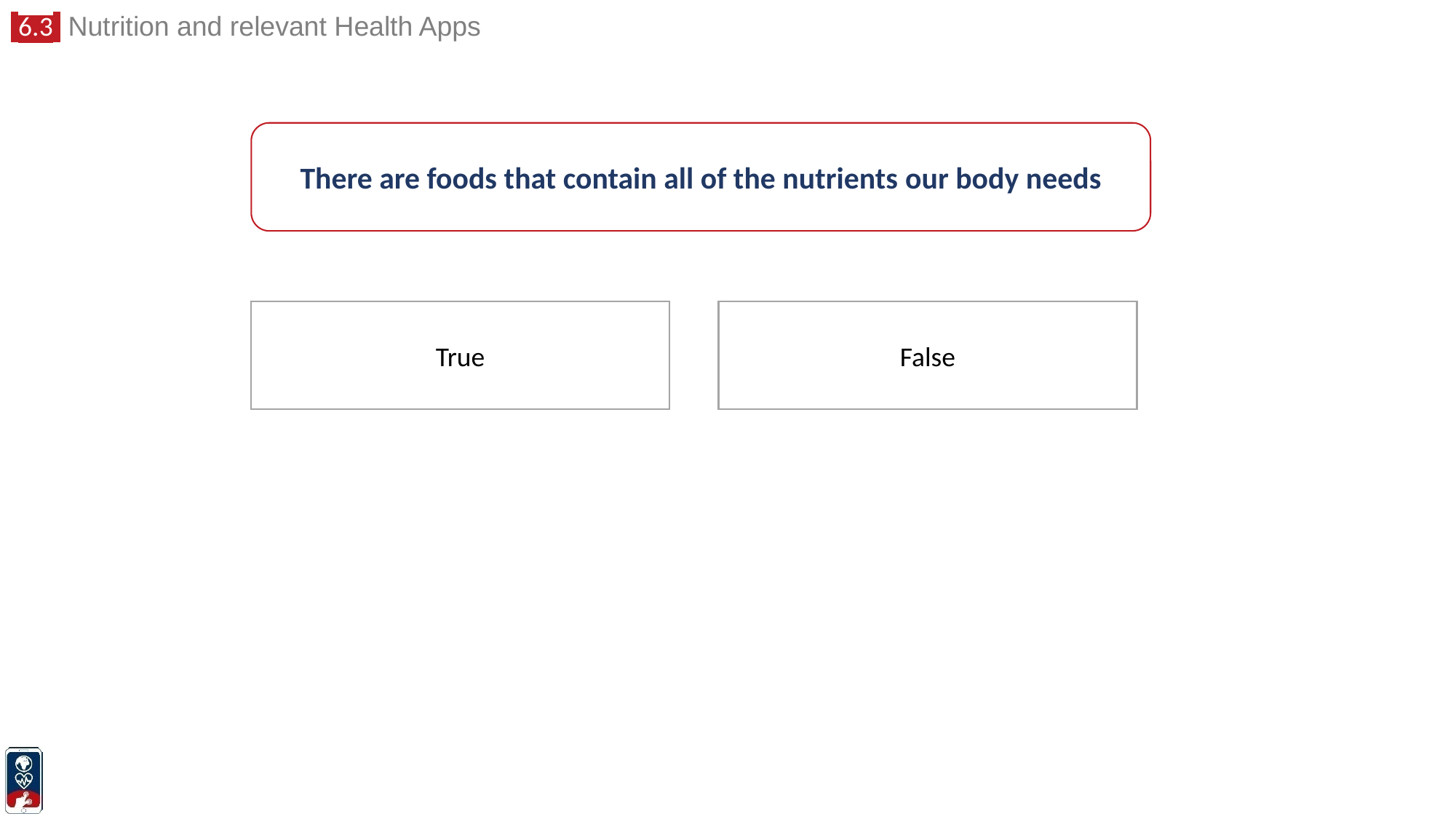

There are foods that contain all of the nutrients our body needs
True
False